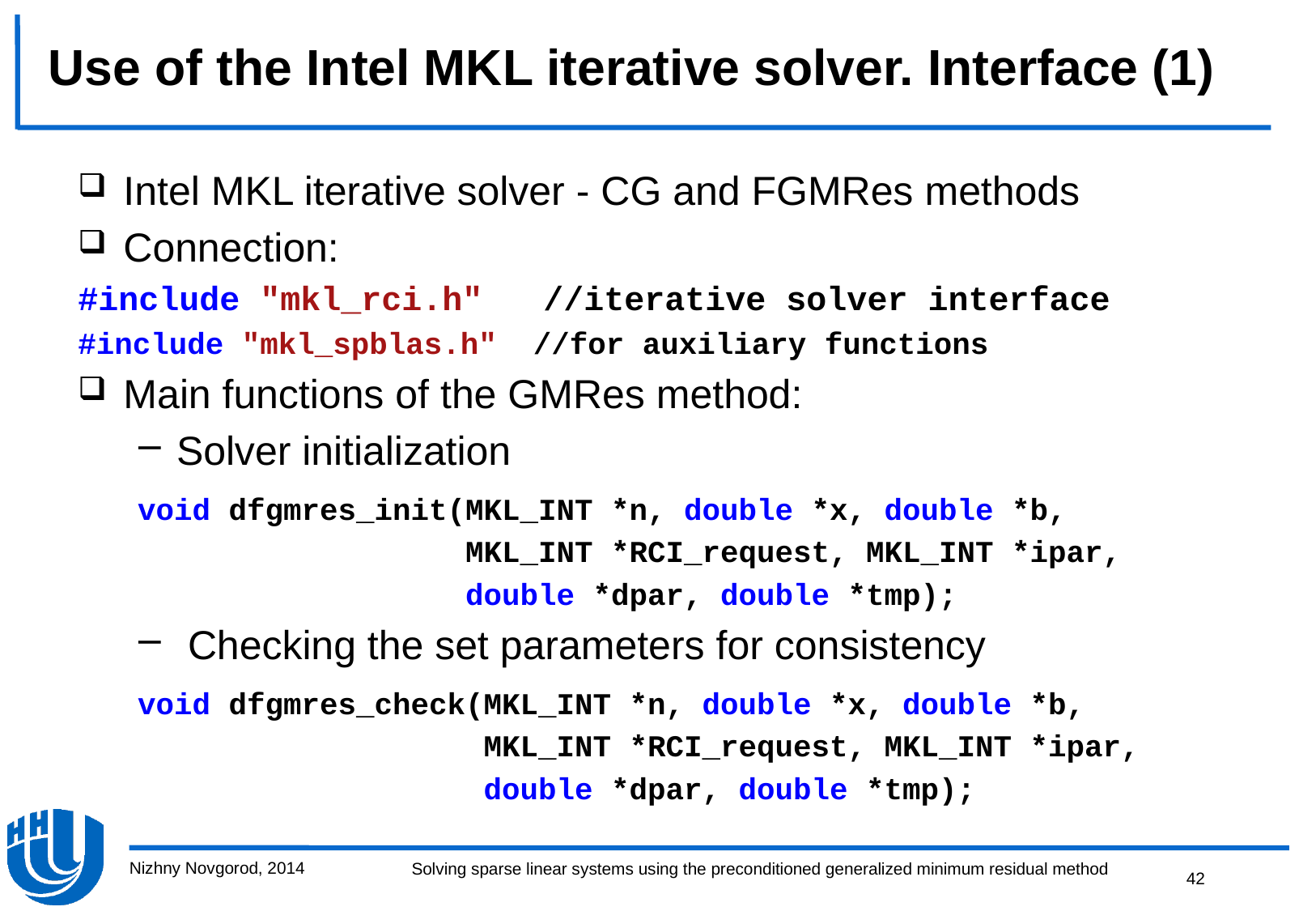

# Use of the Intel MKL iterative solver. Interface (1)
Intel MKL iterative solver - CG and FGMRes methods
Connection:
#include "mkl_rci.h"   //iterative solver interface
#include "mkl_spblas.h"  //for auxiliary functions
Main functions of the GMRes method:
Solver initialization
void dfgmres_init(MKL_INT *n, double *x, double *b,
                  MKL_INT *RCI_request, MKL_INT *ipar,
                  double *dpar, double *tmp);
 Checking the set parameters for consistency
void dfgmres_check(MKL_INT *n, double *x, double *b,
                   MKL_INT *RCI_request, MKL_INT *ipar,
                   double *dpar, double *tmp);
Nizhny Novgorod, 2014
42
Solving sparse linear systems using the preconditioned generalized minimum residual method